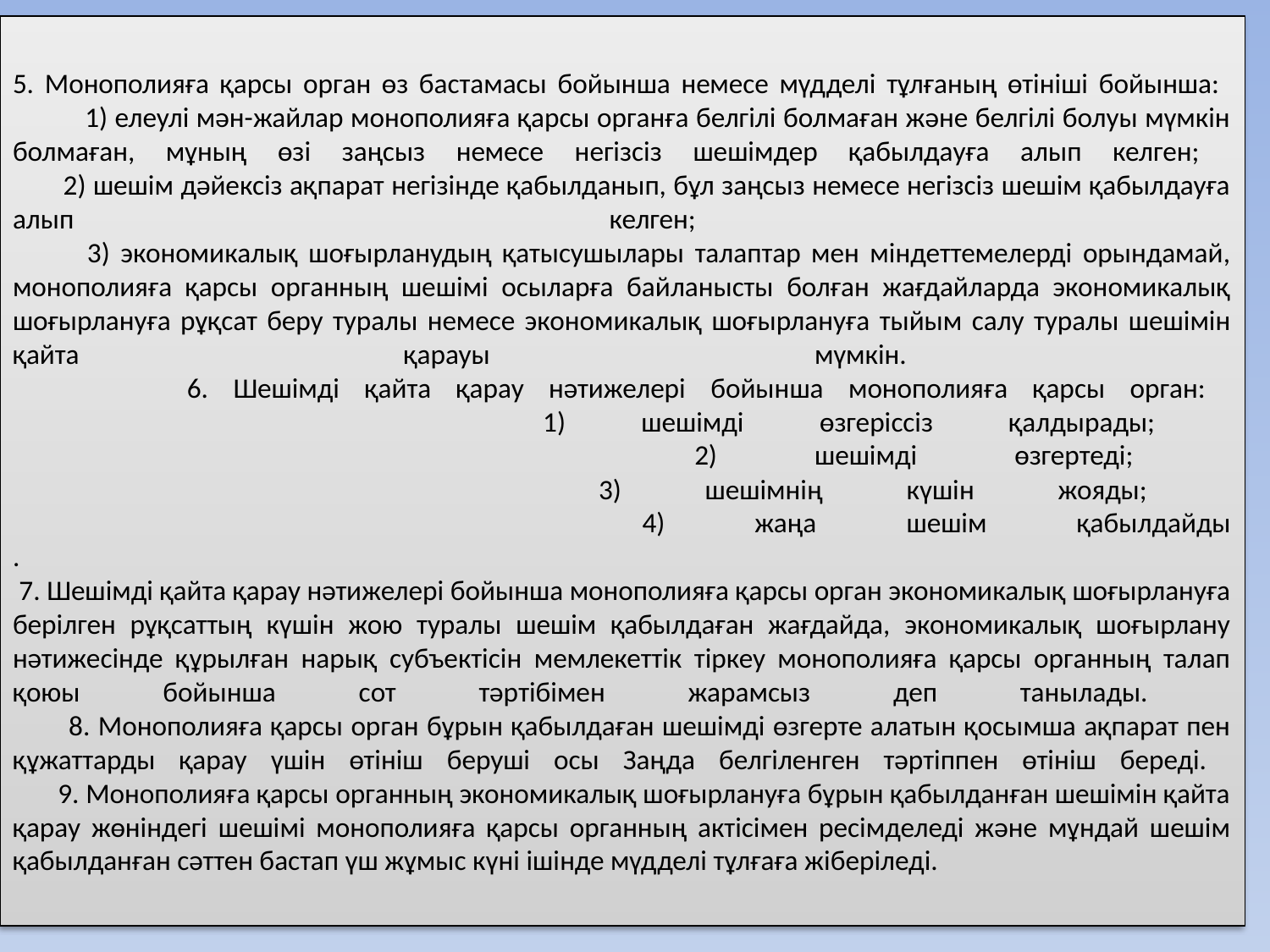

# 5. Монополияға қарсы орган өз бастамасы бойынша немесе мүдделі тұлғаның өтініші бойынша: 1) елеулі мән-жайлар монополияға қарсы органға белгілі болмаған және белгілі болуы мүмкін болмаған, мұның өзі заңсыз немесе негізсіз шешімдер қабылдауға алып келген; 2) шешім дәйексіз ақпарат негізінде қабылданып, бұл заңсыз немесе негізсіз шешім қабылдауға алып келген; 3) экономикалық шоғырланудың қатысушылары талаптар мен міндеттемелерді орындамай, монополияға қарсы органның шешімі осыларға байланысты болған жағдайларда экономикалық шоғырлануға рұқсат беру туралы немесе экономикалық шоғырлануға тыйым салу туралы шешімін қайта қарауы мүмкін. 6. Шешімді қайта қарау нәтижелері бойынша монополияға қарсы орган: 1) шешімді өзгеріссіз қалдырады; 2) шешімді өзгертеді; 3) шешімнің күшін жояды; 4) жаңа шешім қабылдайды . 7. Шешімді қайта қарау нәтижелері бойынша монополияға қарсы орган экономикалық шоғырлануға берілген рұқсаттың күшін жою туралы шешім қабылдаған жағдайда, экономикалық шоғырлану нәтижесінде құрылған нарық субъектісін мемлекеттік тіркеу монополияға қарсы органның талап қоюы бойынша сот тәртібімен жарамсыз деп танылады. 8. Монополияға қарсы орган бұрын қабылдаған шешімді өзгерте алатын қосымша ақпарат пен құжаттарды қарау үшін өтініш беруші осы Заңда белгіленген тәртіппен өтініш береді. 9. Монополияға қарсы органның экономикалық шоғырлануға бұрын қабылданған шешімін қайта қарау жөніндегі шешімі монополияға қарсы органның актісімен ресімделеді және мұндай шешім қабылданған сәттен бастап үш жұмыс күні ішінде мүдделі тұлғаға жіберіледі.